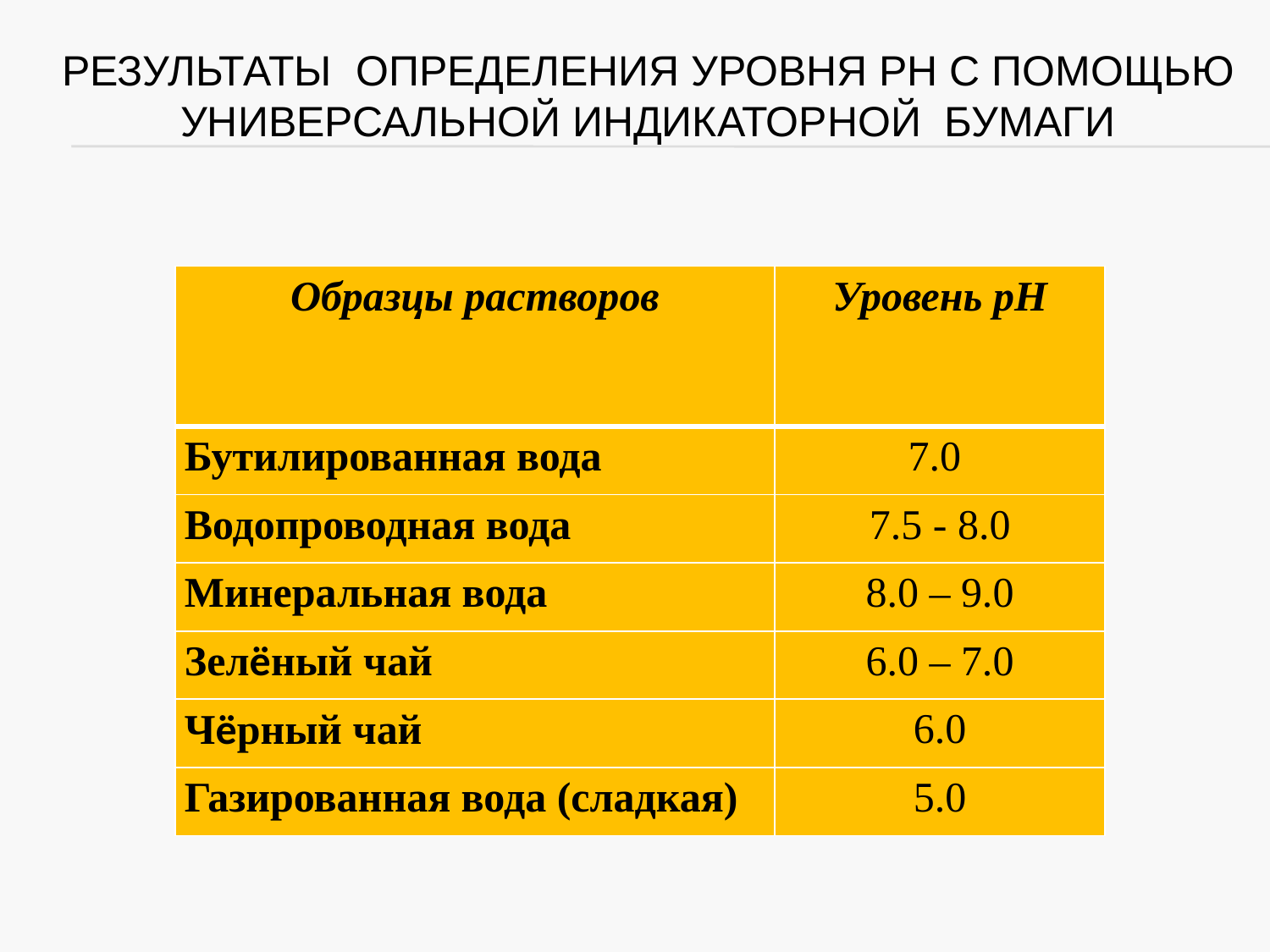

# Результаты  Определения уровня pH с помощью универсальной индикаторной  бумаги
| Образцы растворов | Уровень pH |
| --- | --- |
| Бутилированная вода | 7.0 |
| Водопроводная вода | 7.5 - 8.0 |
| Минеральная вода | 8.0 – 9.0 |
| Зелёный чай | 6.0 – 7.0 |
| Чёрный чай | 6.0 |
| Газированная вода (сладкая) | 5.0 |